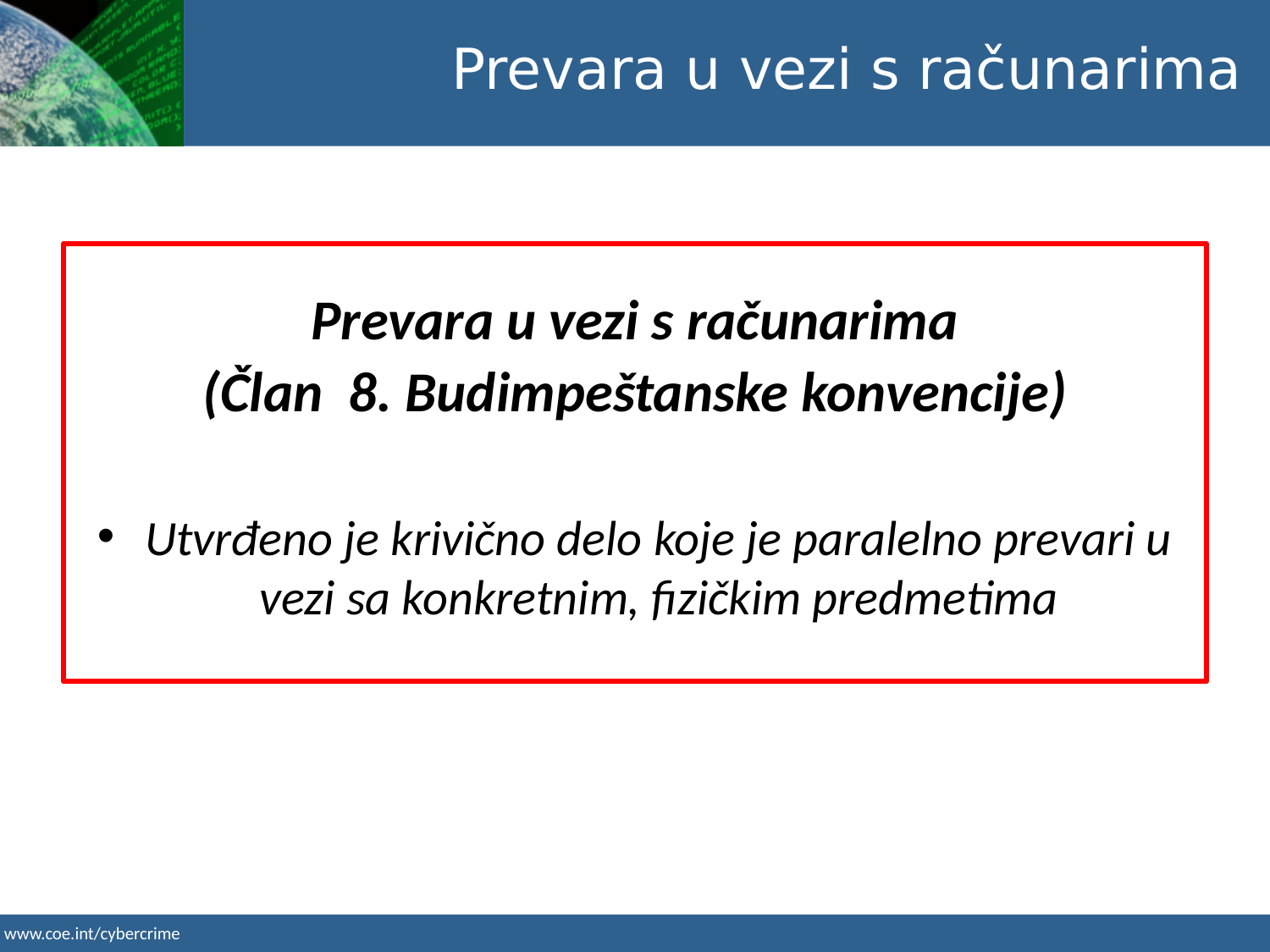

Prevara u vezi s računarima

Prevara u vezi s računarima
(Član  8. Budimpeštanske konvencije)

Utvrđeno je krivično delo koje je paralelno prevari u vezi sa konkretnim, fizičkim predmetima